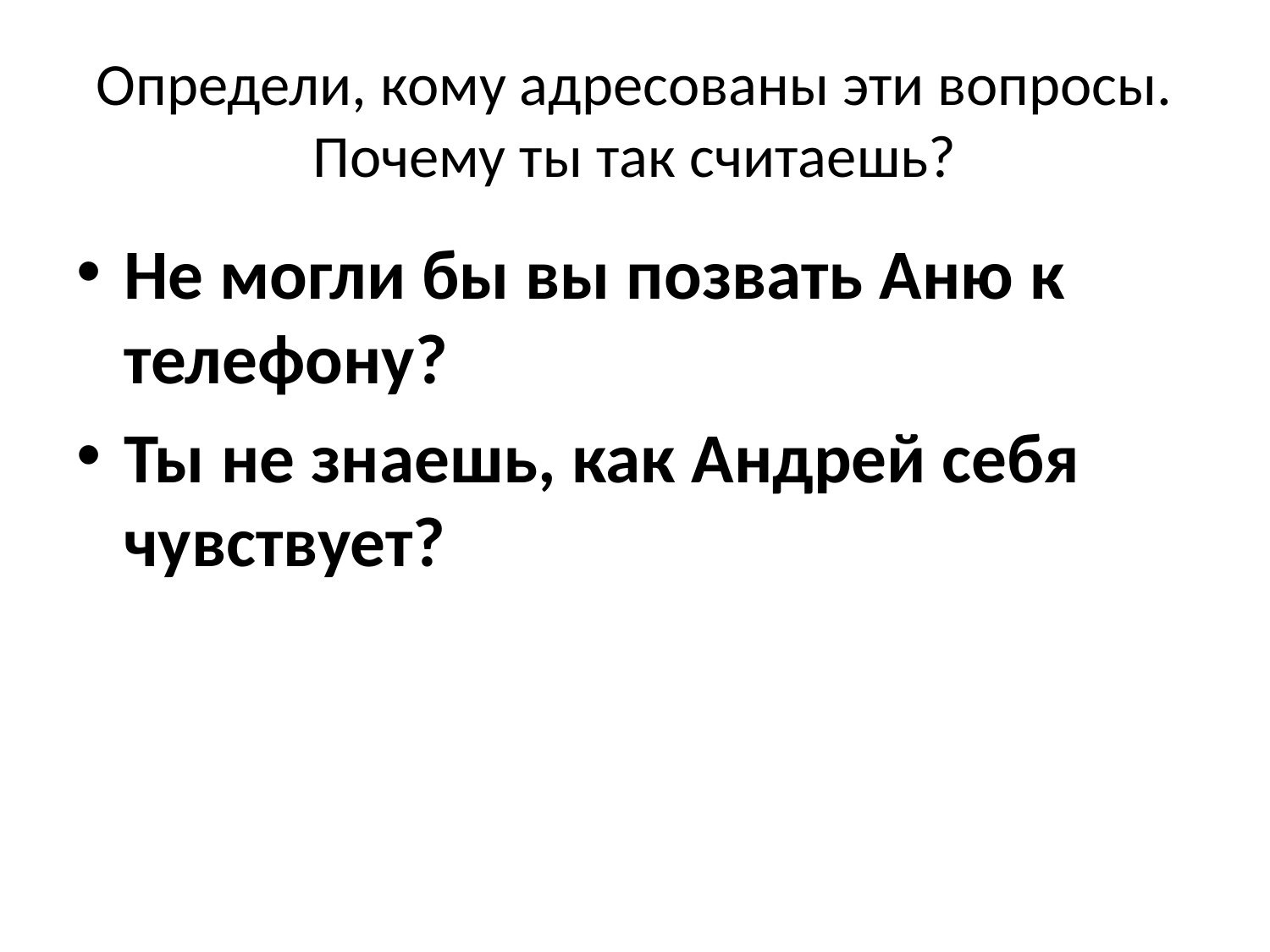

# Определи, кому адресованы эти вопросы. Почему ты так считаешь?
Не могли бы вы позвать Аню к телефону?
Ты не знаешь, как Андрей себя чувствует?